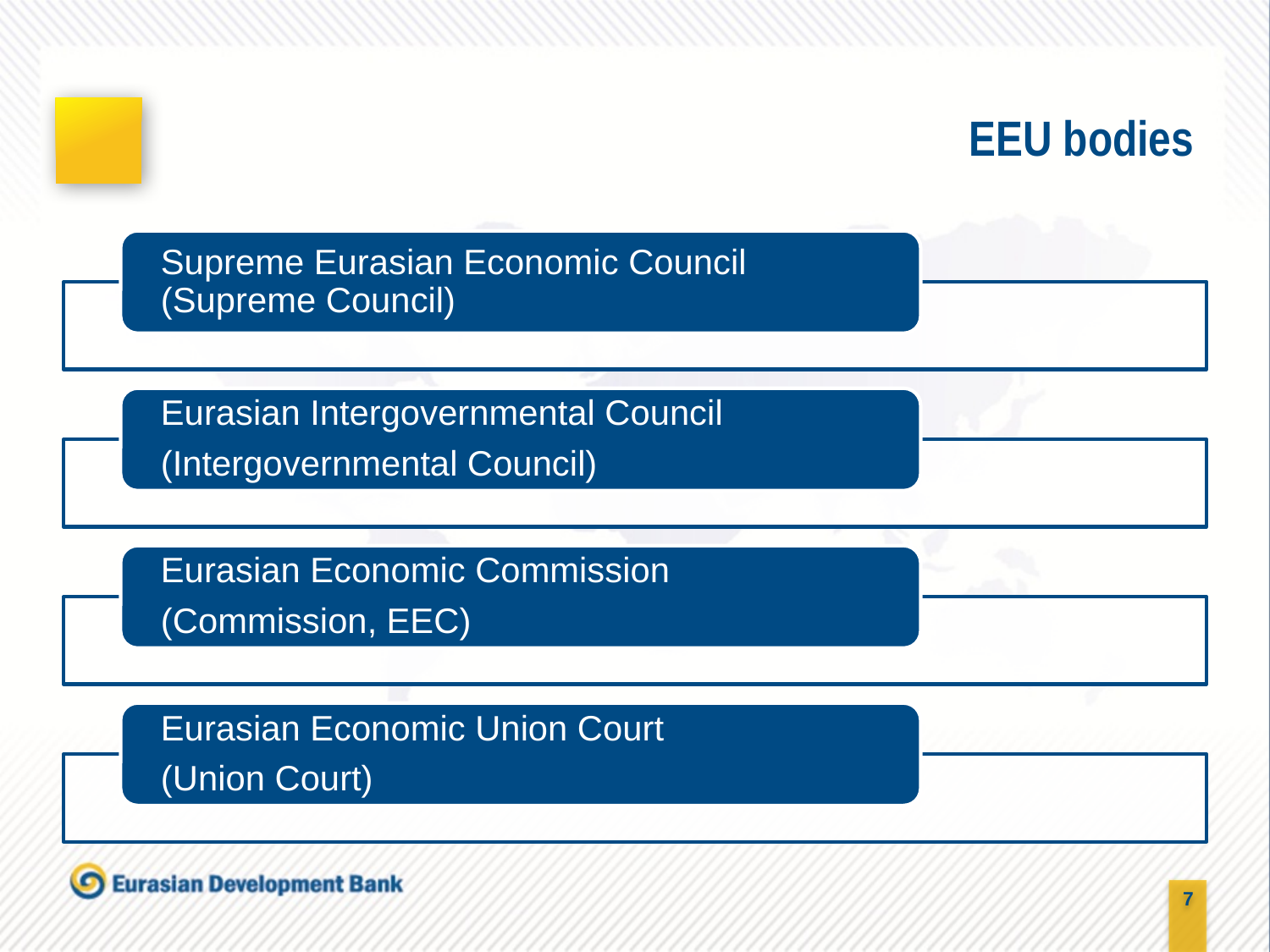

# EEU bodies
Supreme Eurasian Economic Council (Supreme Council)
Eurasian Intergovernmental Council
(Intergovernmental Council)
Eurasian Economic Commission
(Commission, EEC)
Eurasian Economic Union Court
(Union Court)